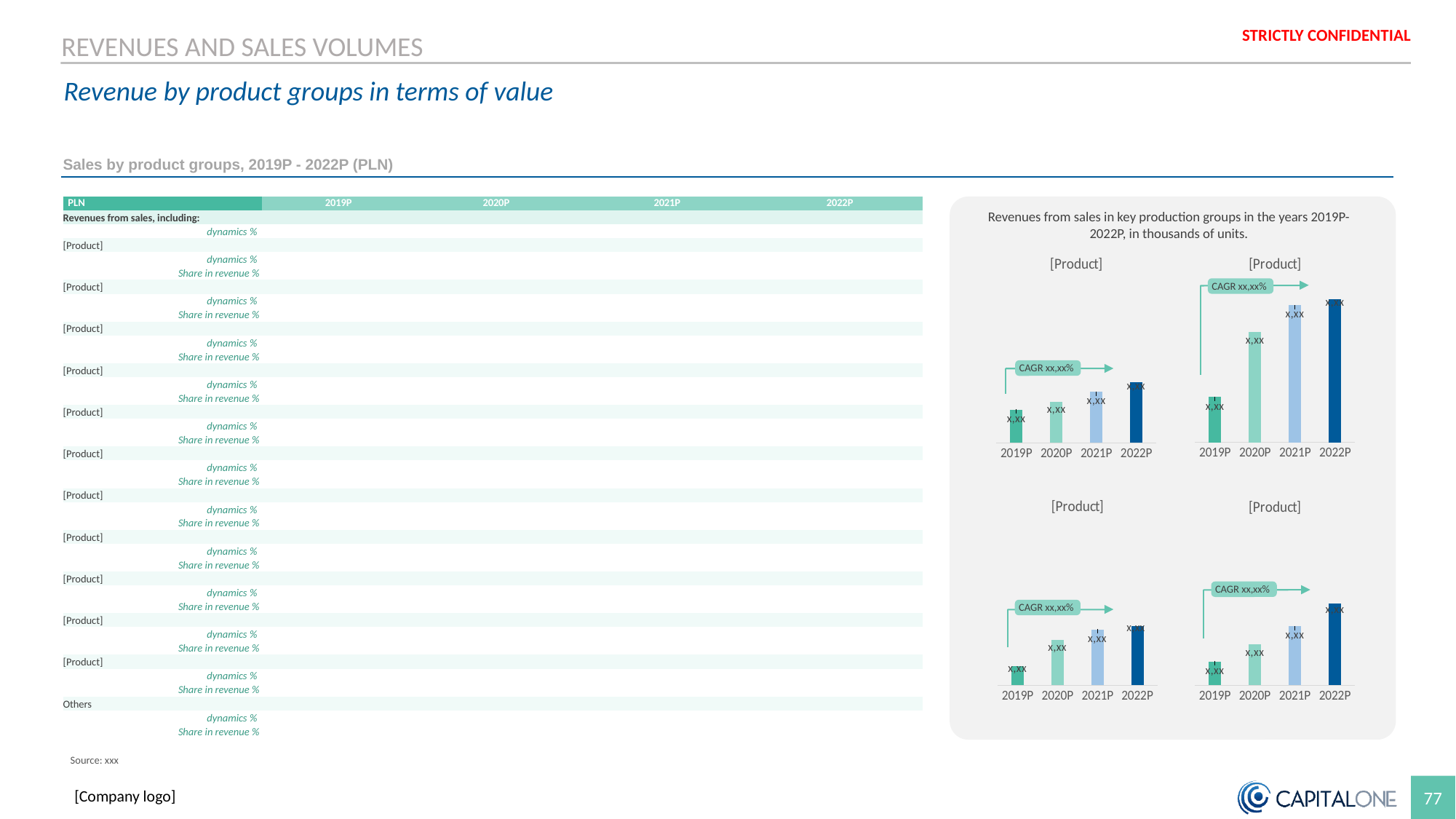

REVENUES AND SALES VOLUMES
Revenue by product groups in terms of value
Sales by product groups, 2019P - 2022P (PLN)
| PLN | 2019P | 2020P | 2021P | 2022P |
| --- | --- | --- | --- | --- |
| Revenues from sales, including: |  |  |  |  |
| dynamics % |  |  |  |  |
| [Product] |  |  |  |  |
| dynamics % |  |  |  |  |
| Share in revenue % |  |  |  |  |
| [Product] |  |  |  |  |
| dynamics % |  |  |  |  |
| Share in revenue % |  |  |  |  |
| [Product] |  |  |  |  |
| dynamics % |  |  |  |  |
| Share in revenue % |  |  |  |  |
| [Product] |  |  |  |  |
| dynamics % |  |  |  |  |
| Share in revenue % |  |  |  |  |
| [Product] |  |  |  |  |
| dynamics % |  |  |  |  |
| Share in revenue % |  |  |  |  |
| [Product] |  |  |  |  |
| dynamics % |  |  |  |  |
| Share in revenue % |  |  |  |  |
| [Product] |  |  |  |  |
| dynamics % |  |  |  |  |
| Share in revenue % |  |  |  |  |
| [Product] |  |  |  |  |
| dynamics % |  |  |  |  |
| Share in revenue % |  |  |  |  |
| [Product] |  |  |  |  |
| dynamics % |  |  |  |  |
| Share in revenue % |  |  |  |  |
| [Product] |  |  |  |  |
| dynamics % |  |  |  |  |
| Share in revenue % |  |  |  |  |
| [Product] |  |  |  |  |
| dynamics % |  |  |  |  |
| Share in revenue % |  |  |  |  |
| Others |  |  |  |  |
| dynamics % |  |  |  |  |
| Share in revenue % |  |  |  |  |

### Chart: [Product]

| Category | Pastylki do ssania |
|---|---|
| 2019P | 1639.224 |
| 2020P | 3984.1157300000004 |
| 2021P | 4964.346624 |
| 2022P | 5169.346624 |

### Chart: [Product]

| Category | Kapsułki twarde |
|---|---|
| 2019P | 803.366 |
| 2020P | 985.8197299999999 |
| 2021P | 1233.8162682 |
| 2022P | 1465.8162681999997 |

### Chart: [Product]

| Category | Pastylki miękkie |
|---|---|
| 2019P | 346.448 |
| 2020P | 824.42353 |
| 2021P | 1008.5024865 |
| 2022P | 1068.5024865 |

### Chart: [Product]

| Category | Tabletki |
|---|---|
| 2019P | 431.812 |
| 2020P | 737.96562 |
| 2021P | 1070.98874 |
| 2022P | 1483.48874 |
Revenues from sales in key production groups in the years 2019P-2022P, in thousands of units.
CAGR xx,xx%

CAGR xx,xx%

CAGR xx,xx%

CAGR xx,xx%

Source: xxx